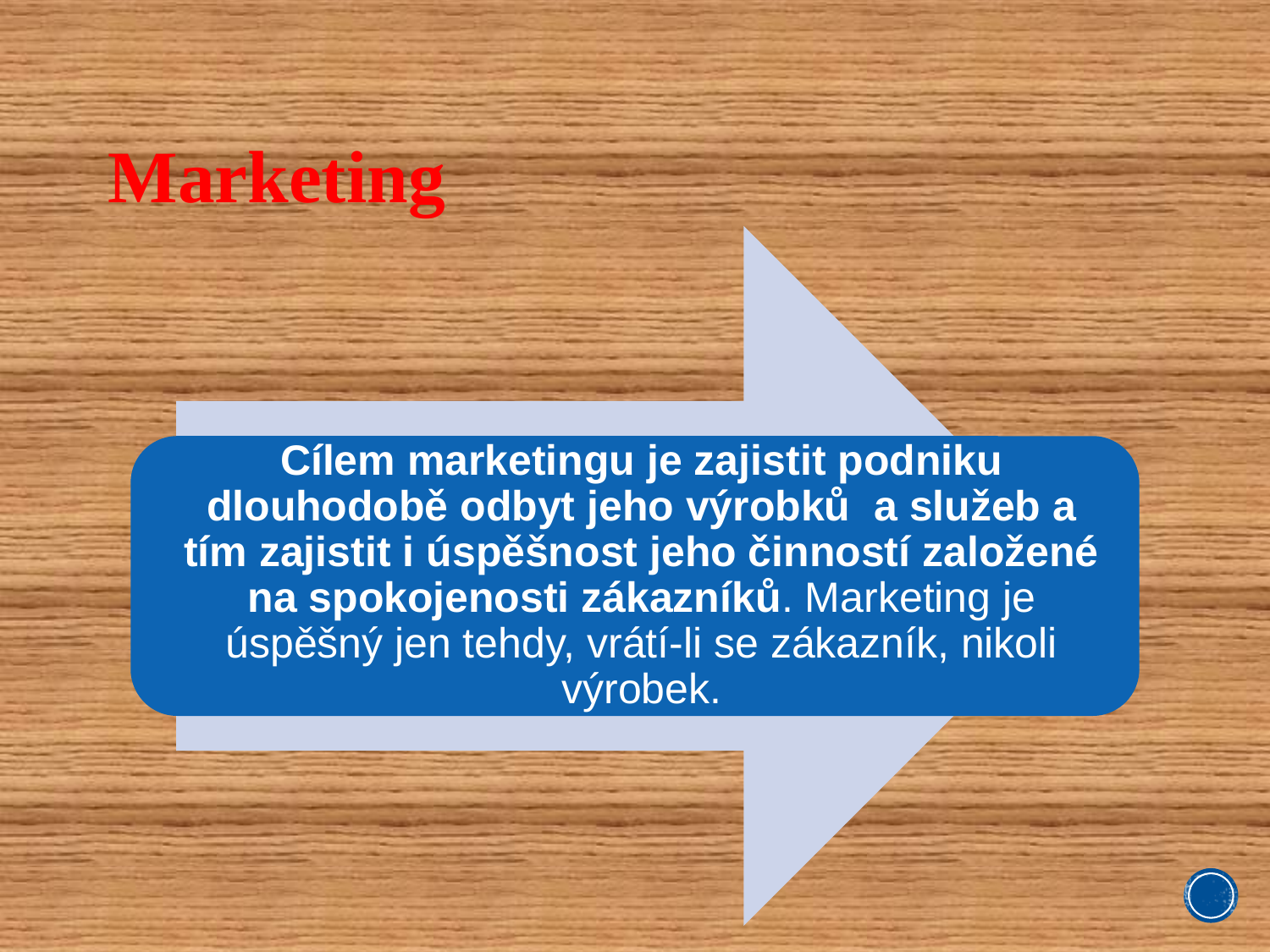

# Marketing
Cílem marketingu je zajistit podniku dlouhodobě odbyt jeho výrobků  a služeb a tím zajistit i úspěšnost jeho činností založené na spokojenosti zákazníků. Marketing je úspěšný jen tehdy, vrátí-li se zákazník, nikoli výrobek.